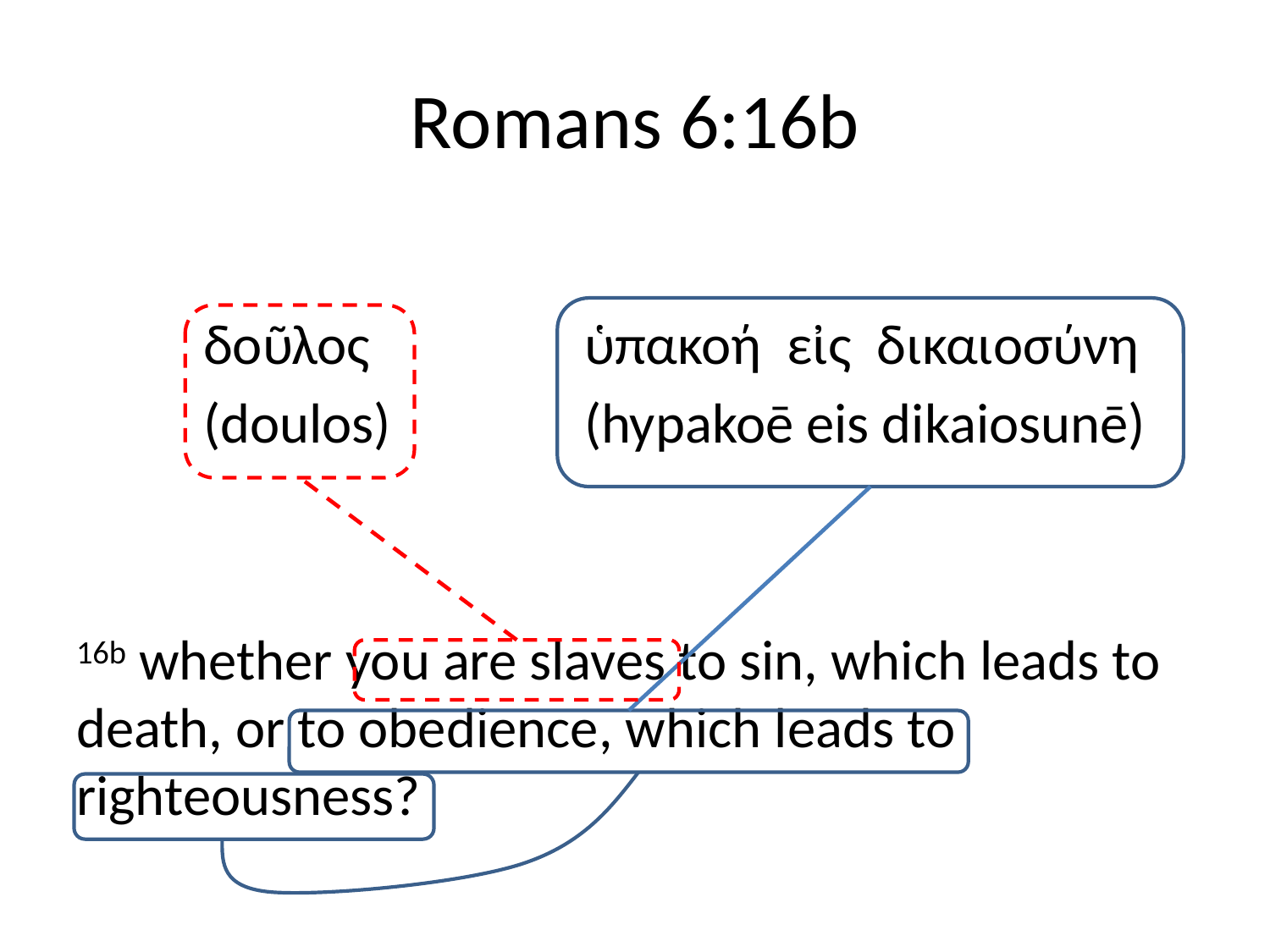

# Romans 6:16b

	δοῦλος 		ὑπακοή  εἰς  δικαιοσύνη
	(doulos)		(hypakoē eis dikaiosunē)

16b whether you are slaves to sin, which leads to death, or to obedience, which leads to righteousness?